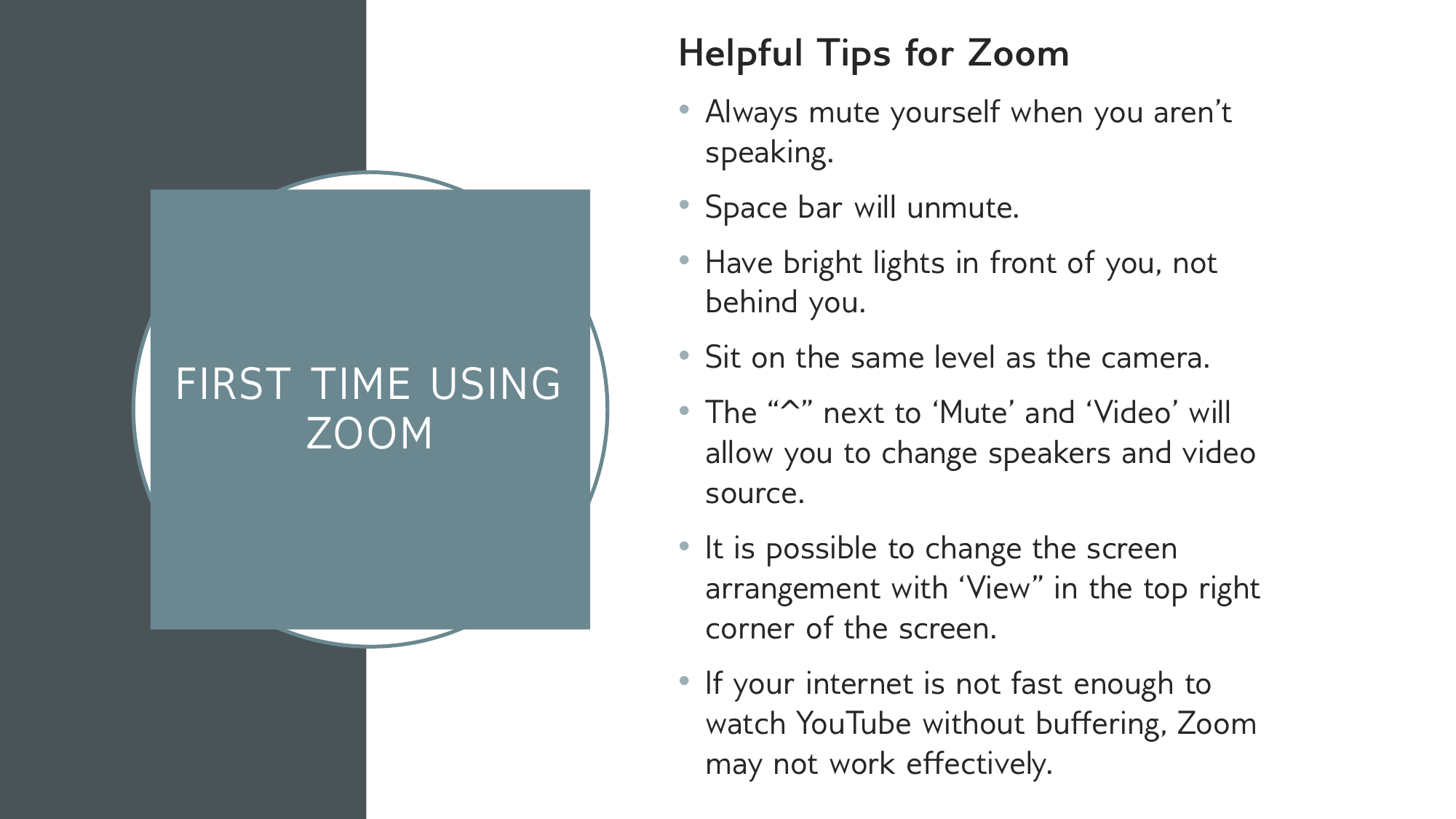

Helpful Tips for Zoom
Always mute yourself when you aren’t speaking.
Space bar will unmute.
Have bright lights in front of you, not behind you.
Sit on the same level as the camera.
The “^” next to ‘Mute’ and ‘Video’ will allow you to change speakers and video source.
It is possible to change the screen arrangement with ‘View” in the top right corner of the screen.
If your internet is not fast enough to watch YouTube without buffering, Zoom may not work effectively.

# First Time Using Zoom